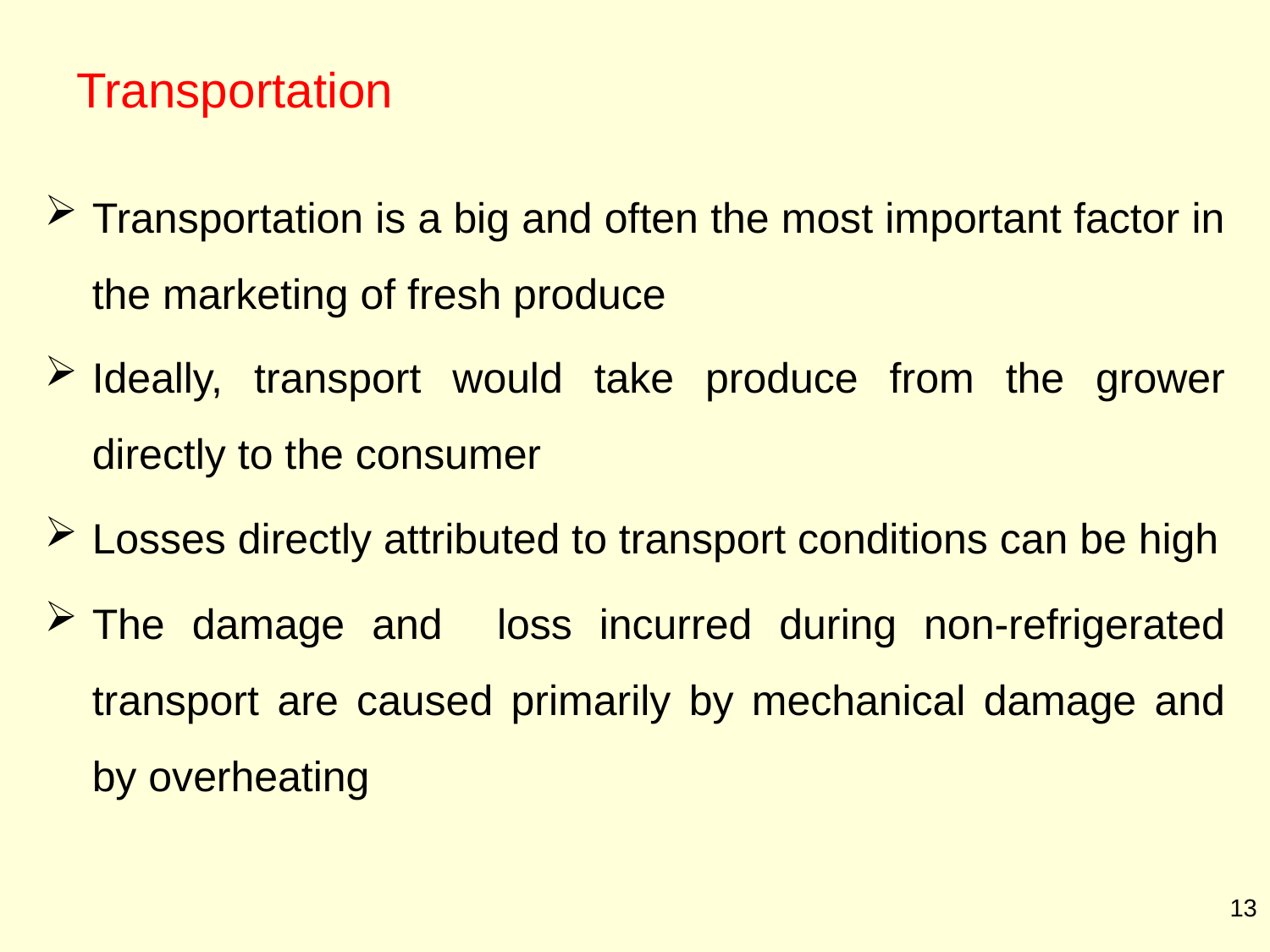

# Transportation
Transportation is a big and often the most important factor in the marketing of fresh produce
Ideally, transport would take produce from the grower directly to the consumer
Losses directly attributed to transport conditions can be high
The damage and  loss incurred during non-refrigerated transport are caused primarily by mechanical damage and by overheating
13